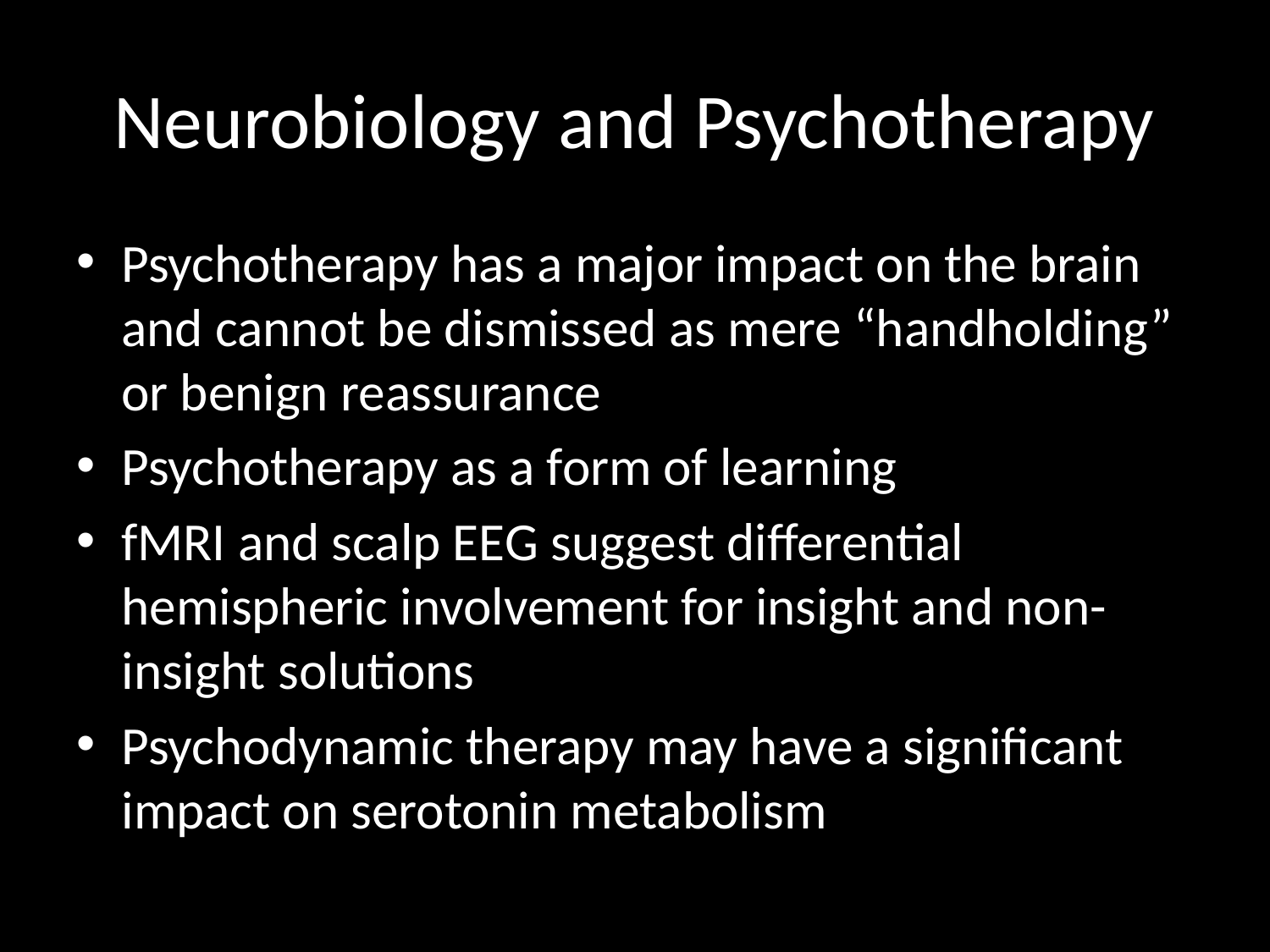

# Neurobiology and Psychotherapy
Psychotherapy has a major impact on the brain and cannot be dismissed as mere “handholding” or benign reassurance
Psychotherapy as a form of learning
fMRI and scalp EEG suggest differential hemispheric involvement for insight and non-insight solutions
Psychodynamic therapy may have a significant impact on serotonin metabolism